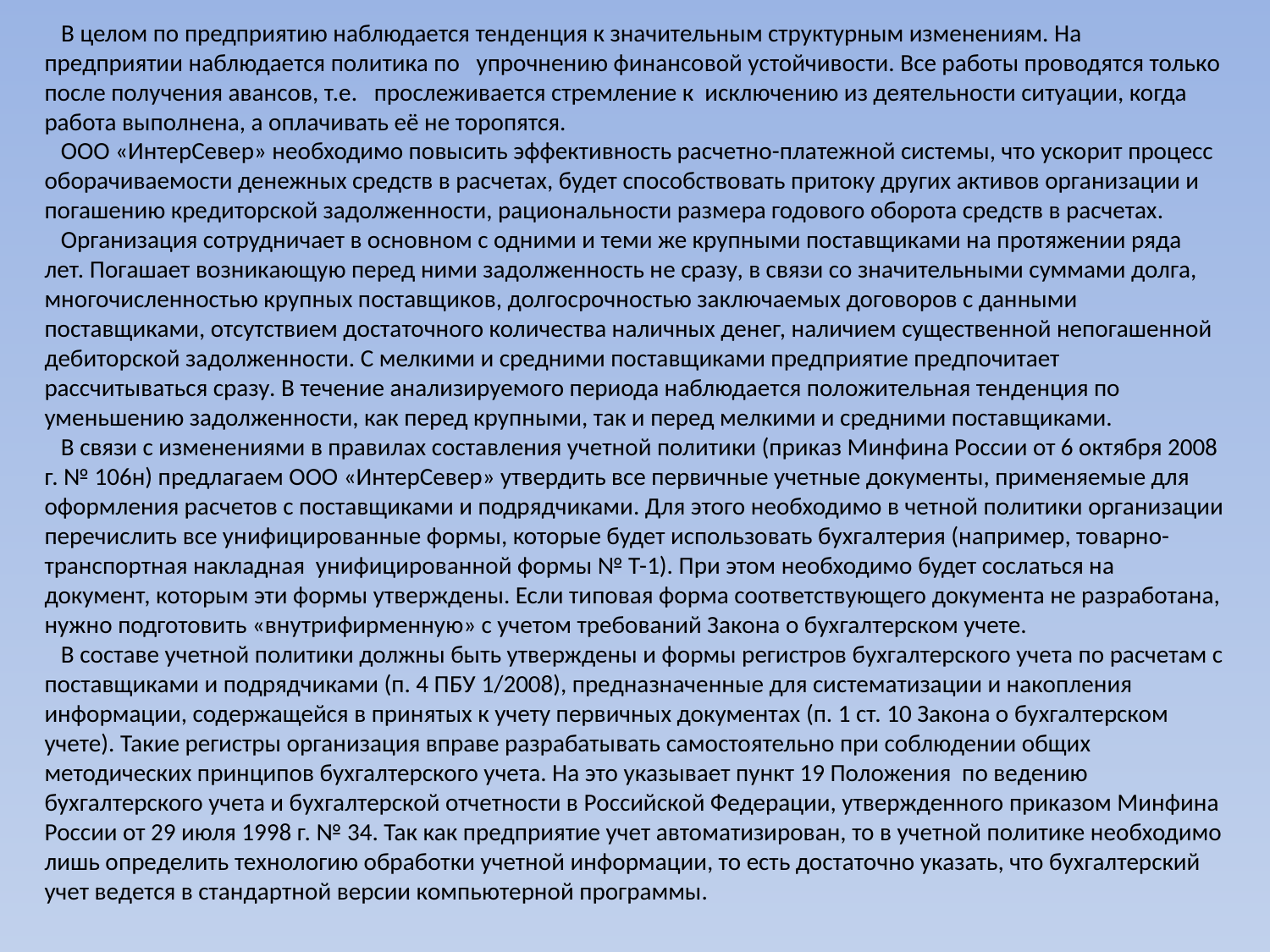

# В целом по предприятию наблюдается тенденция к значительным структурным изменениям. На предприятии наблюдается политика по   упрочнению финансовой устойчивости. Все работы проводятся только после получения авансов, т.е.   прослеживается стремление к  исключению из деятельности ситуации, когда работа выполнена, а оплачивать её не торопятся. ООО «ИнтерСевер» необходимо повысить эффективность расчетно-платежной системы, что ускорит процесс оборачиваемости денежных средств в расчетах, будет способствовать притоку других активов организации и погашению кредиторской задолженности, рациональности размера годового оборота средств в расчетах. Организация сотрудничает в основном с одними и теми же крупными поставщиками на протяжении ряда лет. Погашает возникающую перед ними задолженность не сразу, в связи со значительными суммами долга, многочисленностью крупных поставщиков, долгосрочностью заключаемых договоров с данными поставщиками, отсутствием достаточного количества наличных денег, наличием существенной непогашенной дебиторской задолженности. С мелкими и средними поставщиками предприятие предпочитает рассчитываться сразу. В течение анализируемого периода наблюдается положительная тенденция по уменьшению задолженности, как перед крупными, так и перед мелкими и средними поставщиками. В связи с изменениями в правилах составления учетной политики (приказ Минфина России от 6 октября 2008 г. № 106н) предлагаем ООО «ИнтерСевер» утвердить все первичные учетные документы, применяемые для оформления расчетов с поставщиками и подрядчиками. Для этого необходимо в четной политики организации перечислить все унифицированные формы, которые будет использовать бухгалтерия (например, товарно-транспортная накладная  унифицированной формы № Т-1). При этом необходимо будет сослаться на документ, которым эти формы утверждены. Если типовая форма соответствующего документа не разработана, нужно подготовить «внутрифирменную» с учетом требований Закона о бухгалтерском учете. В составе учетной политики должны быть утверждены и формы регистров бухгалтерского учета по расчетам с поставщиками и подрядчиками (п. 4 ПБУ 1/2008), предназначенные для систематизации и накопления информации, содержащейся в принятых к учету первичных документах (п. 1 ст. 10 Закона о бухгалтерском учете). Такие регистры организация вправе разрабатывать самостоятельно при соблюдении общих методических принципов бухгалтерского учета. На это указывает пункт 19 Положения  по ведению бухгалтерского учета и бухгалтерской отчетности в Российской Федерации, утвержденного приказом Минфина России от 29 июля 1998 г. № 34. Так как предприятие учет автоматизирован, то в учетной политике необходимо лишь определить технологию обработки учетной информации, то есть достаточно указать, что бухгалтерский учет ведется в стандартной версии компьютерной программы.